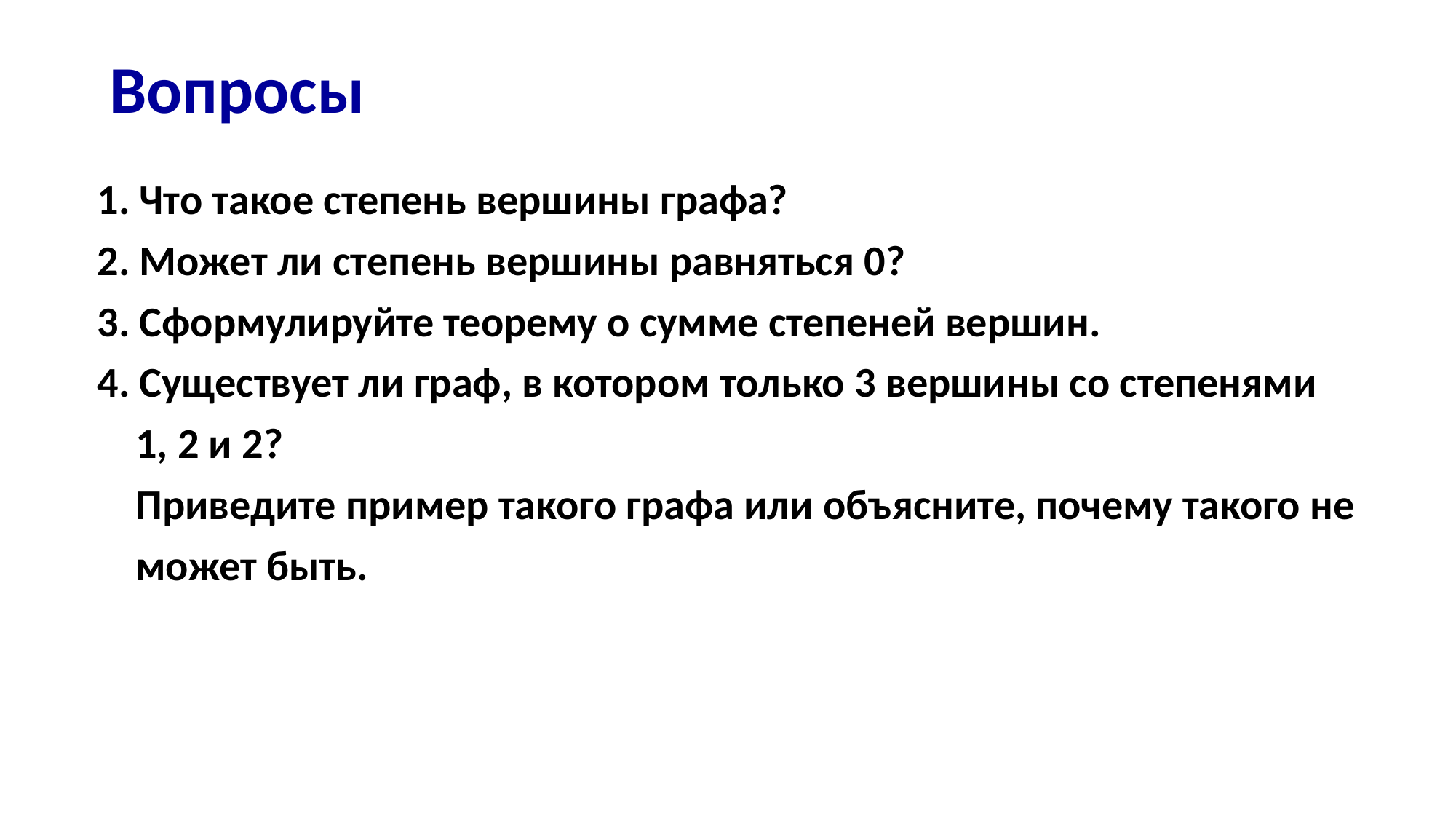

Вопросы
1. Что такое степень вершины графа?
2. Может ли степень вершины равняться 0?
3. Сформулируйте теорему о сумме степеней вершин.
4. Существует ли граф, в котором только 3 вершины со степенями
    1, 2 и 2?
    Приведите пример такого графа или объясните, почему такого не
    может быть.